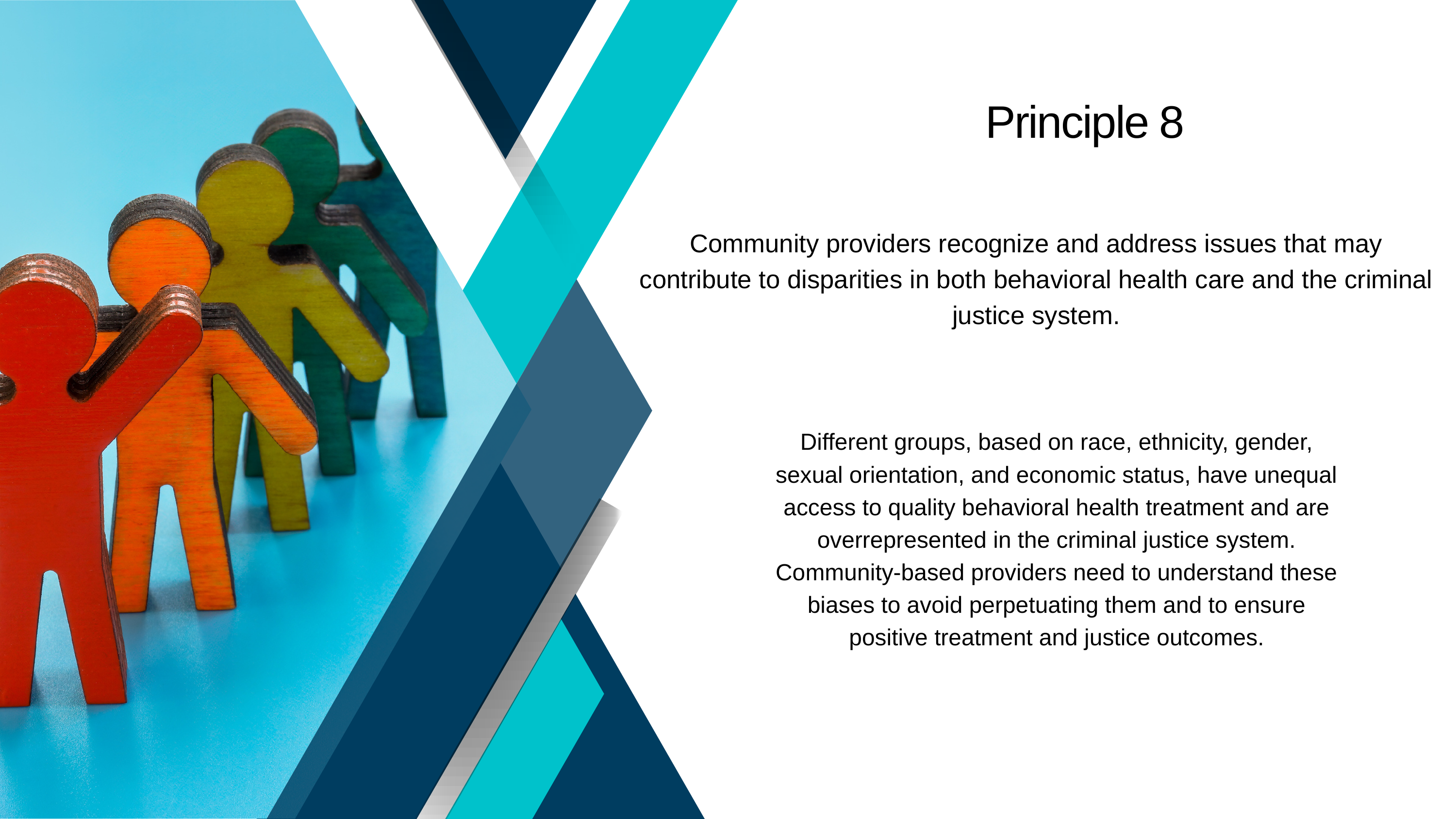

Principle 8
Community providers recognize and address issues that may contribute to disparities in both behavioral health care and the criminal justice system.

Different groups, based on race, ethnicity, gender, sexual orientation, and economic status, have unequal access to quality behavioral health treatment and are overrepresented in the criminal justice system. Community-based providers need to understand these biases to avoid perpetuating them and to ensure positive treatment and justice outcomes.